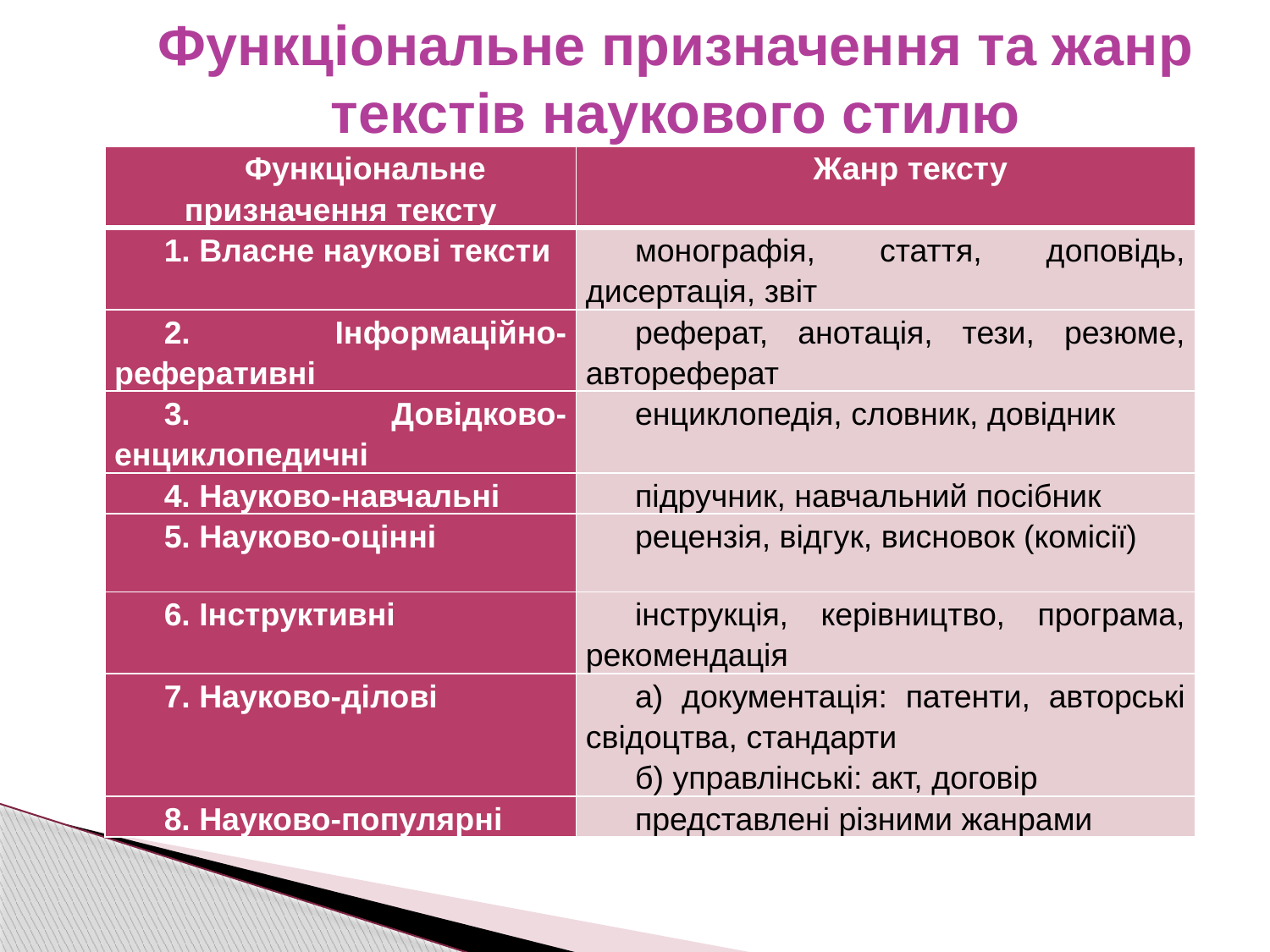

# Функціональне призначення та жанр текстів наукового стилю
| Функціональне призначення тексту | Жанр тексту |
| --- | --- |
| 1. Власне наукові тексти | монографія, стаття, доповідь, дисертація, звіт |
| 2. Інформаційно-реферативні | реферат, анотація, тези, резюме, автореферат |
| 3. Довідково-енциклопедичні | енциклопедія, словник, довідник |
| 4. Науково-навчальні | підручник, навчальний посібник |
| 5. Науково-оцінні | рецензія, відгук, висновок (комісії) |
| 6. Інструктивні | інструкція, керівництво, програма, рекомендація |
| 7. Науково-ділові | а) документація: патенти, авторські свідоцтва, стандарти б) управлінські: акт, договір |
| 8. Науково-популярні | представлені різними жанрами |